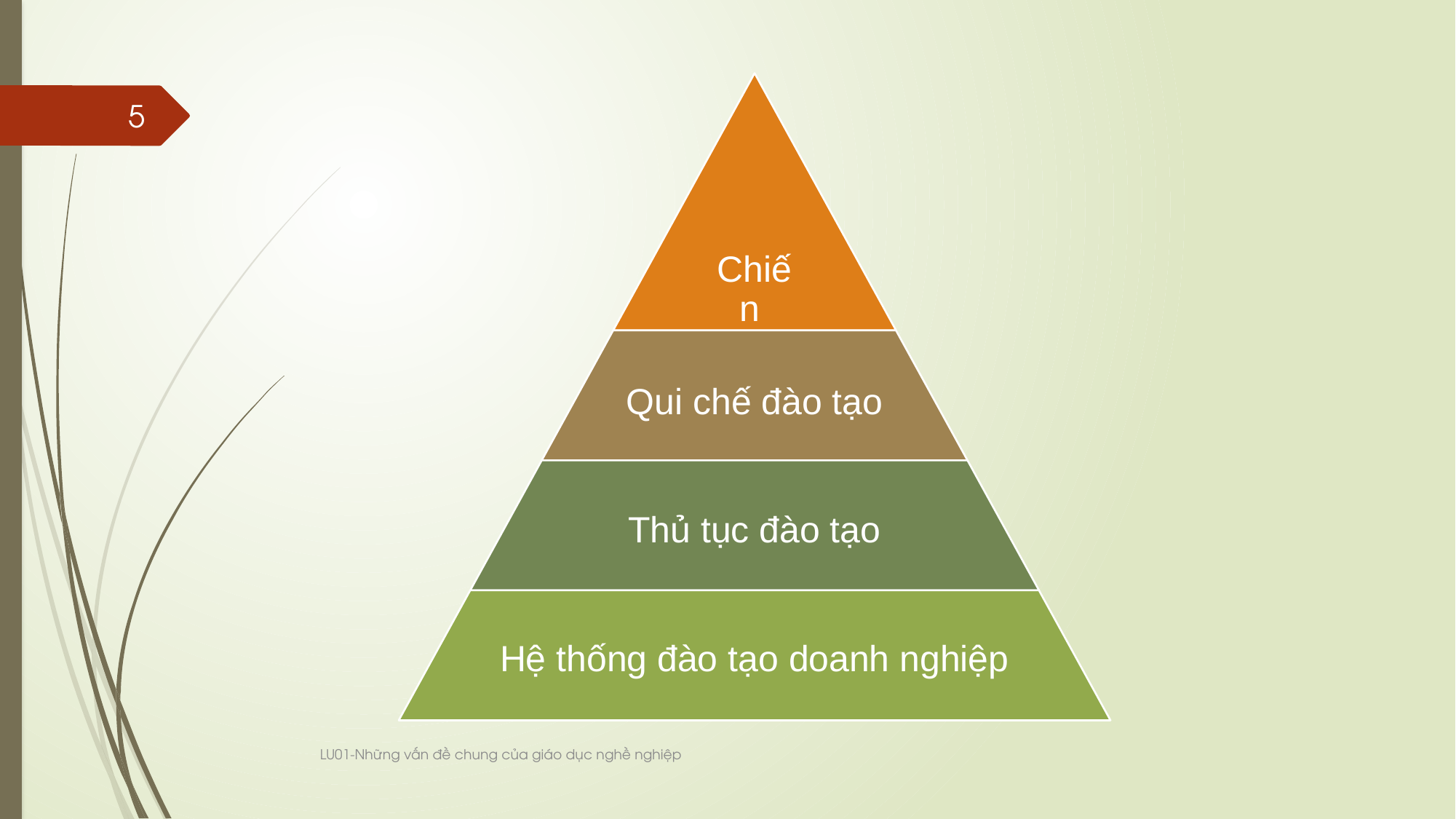

Chiến
lược nhân sự
Qui chế đào tạo
Thủ tục đào tạo
Hệ thống đào tạo doanh nghiệp
5
LU01-Những vấn đề chung của giáo dục nghề nghiệp